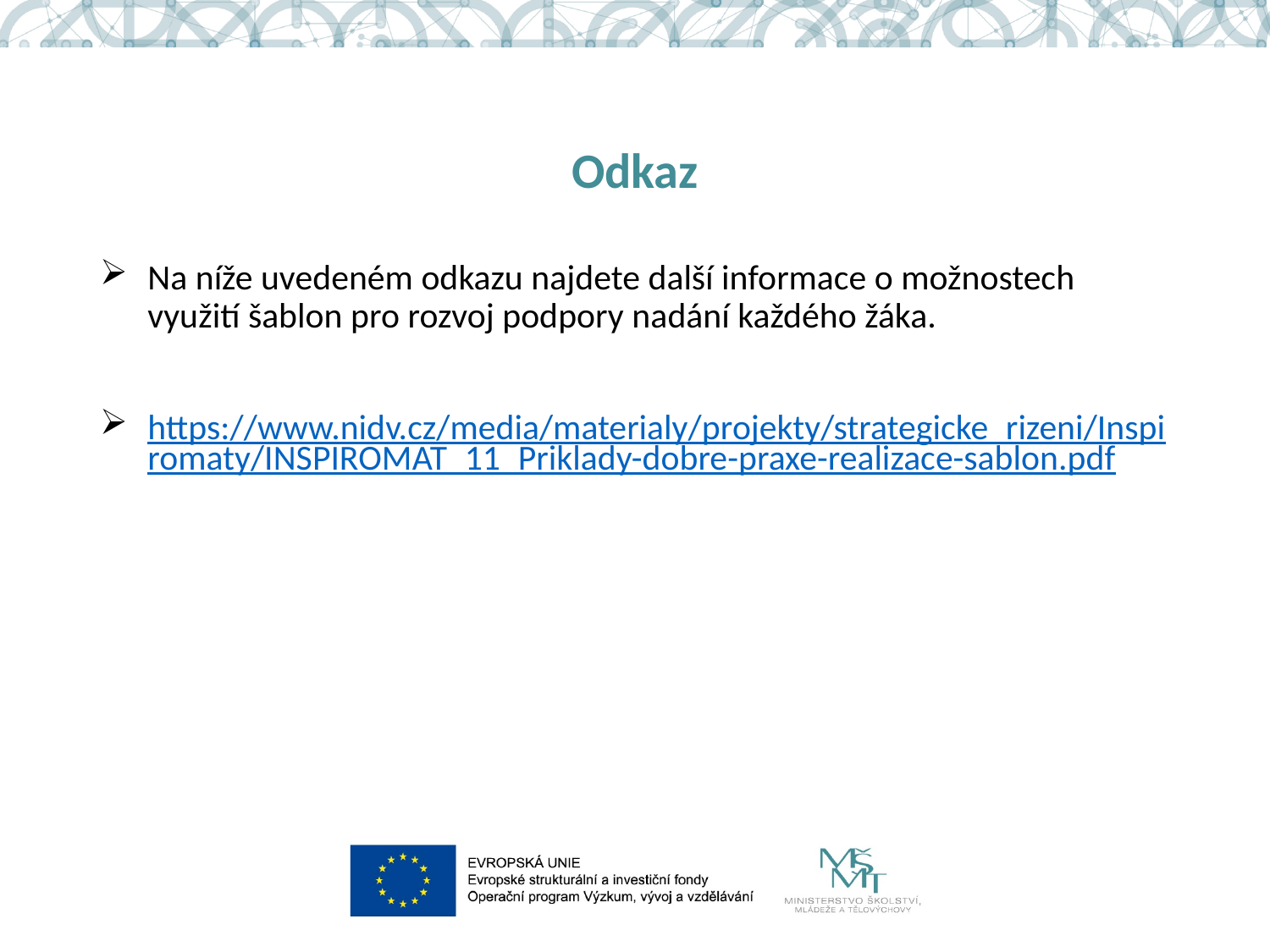

# Odkaz
Na níže uvedeném odkazu najdete další informace o možnostech využití šablon pro rozvoj podpory nadání každého žáka.

https://www.nidv.cz/media/materialy/projekty/strategicke_rizeni/Inspiromaty/INSPIROMAT_11_Priklady-dobre-praxe-realizace-sablon.pdf